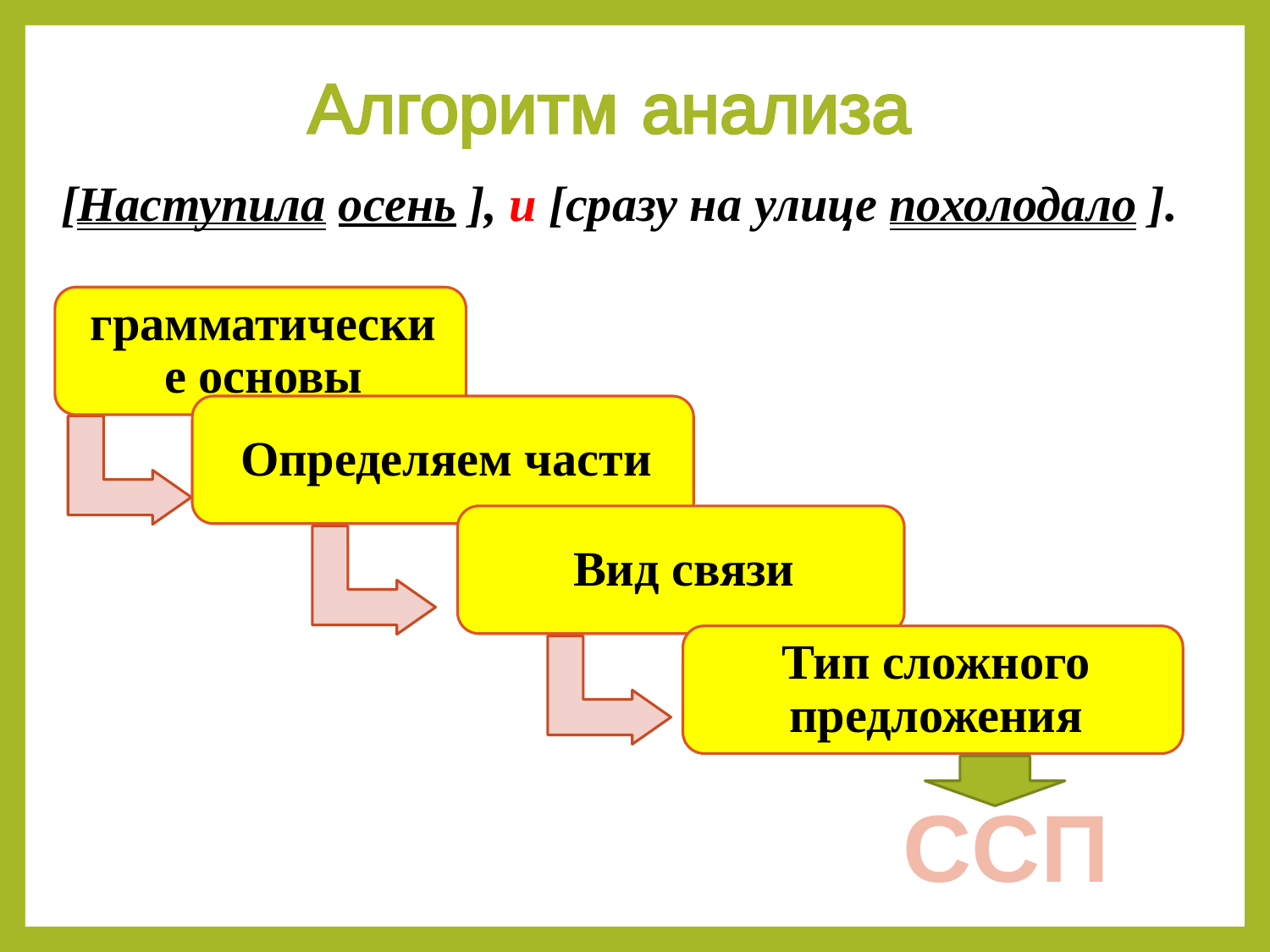

Алгоритм анализа
# [Наступила осень ], и [сразу на улице похолодало ].
грамматические основы
Определяем части
Вид связи
Тип сложного предложения

ССП